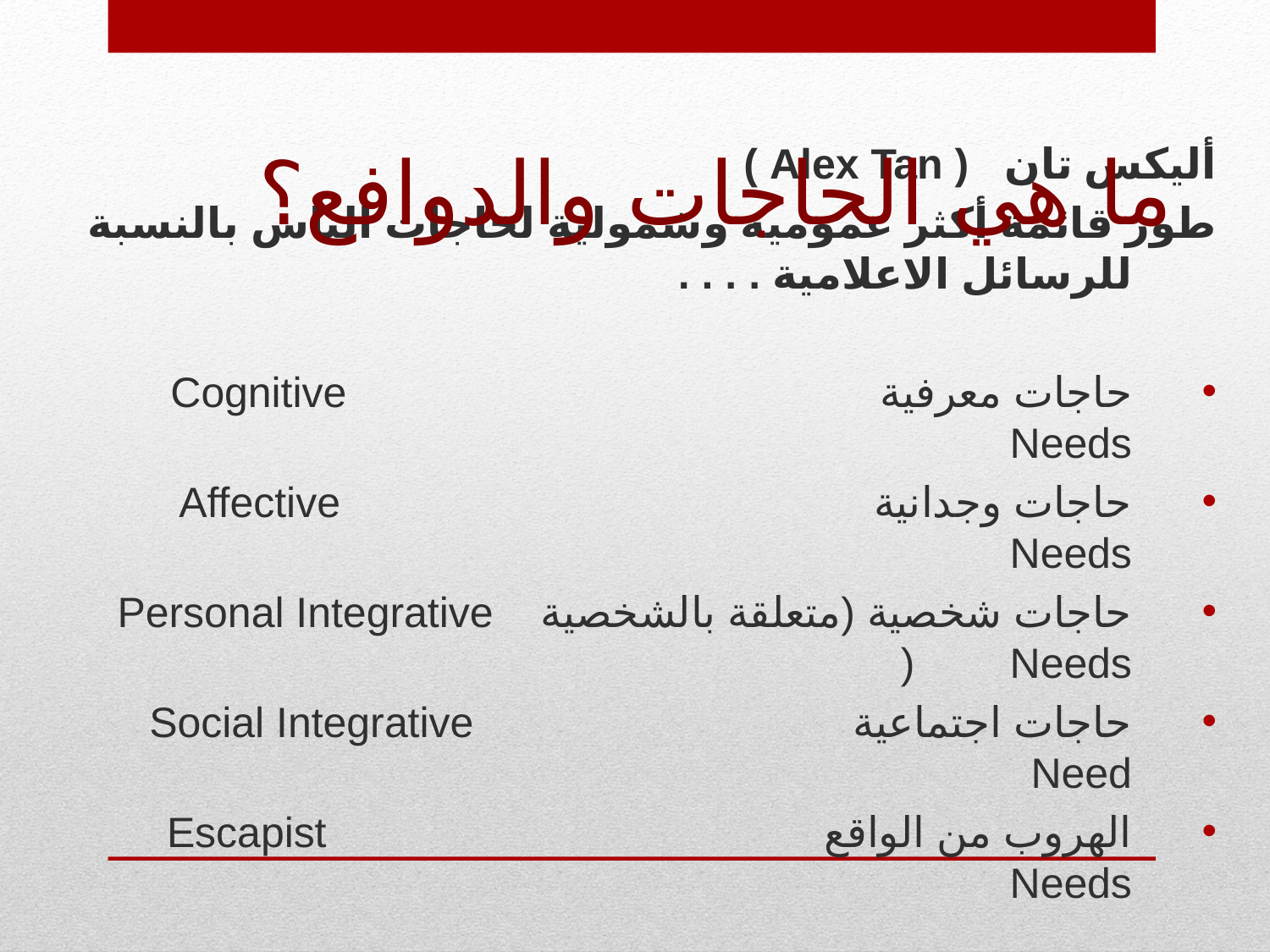

# ما هي الحاجات والدوافع؟
أليكس تان   ( Alex Tan )
طور قائمة أكثر عمومية وشمولية لحاجات الناس بالنسبة للرسائل الاعلامية . . . .

حاجات معرفية                                             Cognitive Needs
حاجات وجدانية                                             Affective Needs
حاجات شخصية (متعلقة بالشخصية    Personal Integrative Needs        (
حاجات اجتماعية                                Social Integrative Need
الهروب من الواقع                                          Escapist Needs